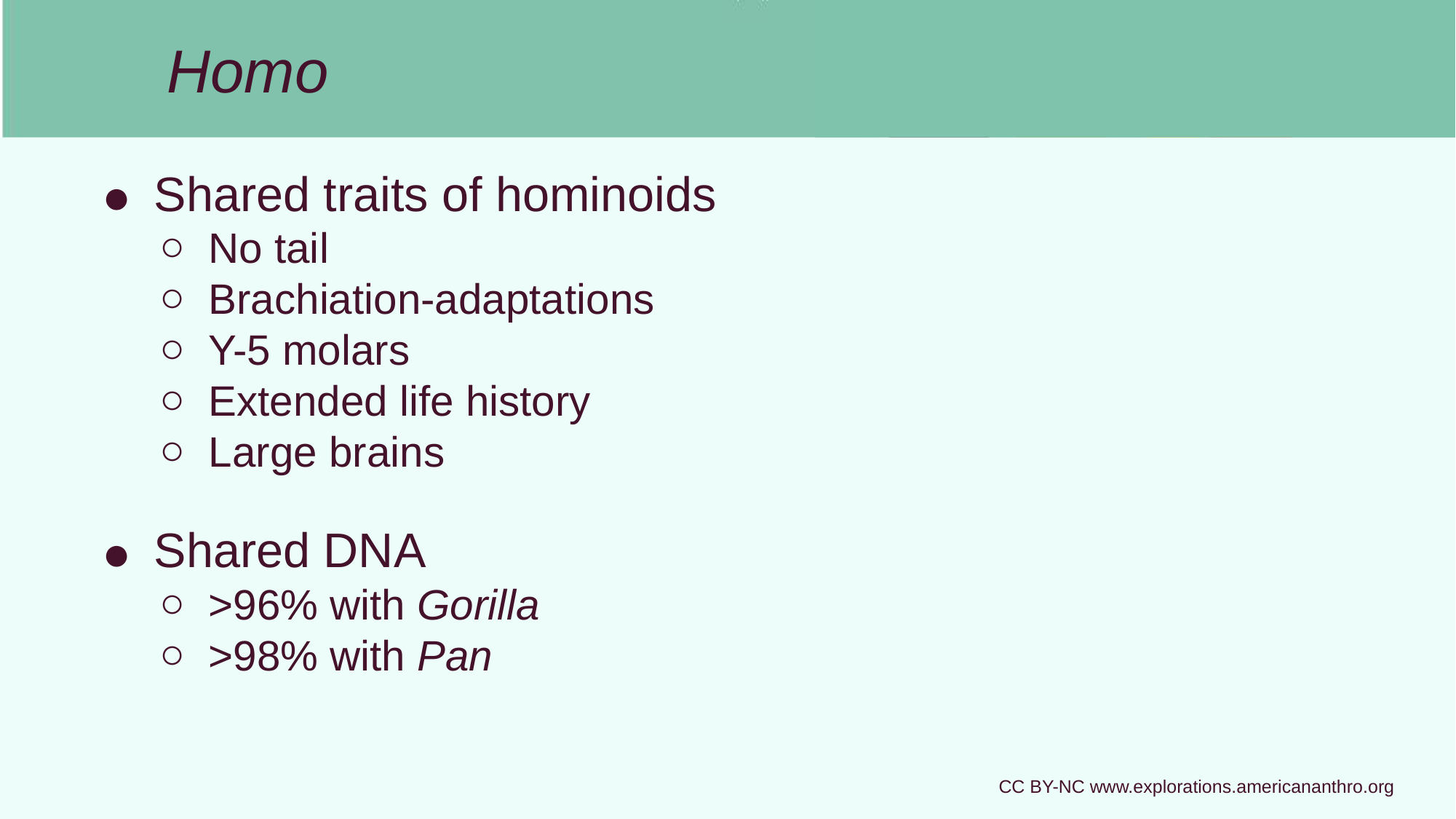

# Homo
Shared traits of hominoids
No tail
Brachiation-adaptations
Y-5 molars
Extended life history
Large brains

Shared DNA
>96% with Gorilla
>98% with Pan